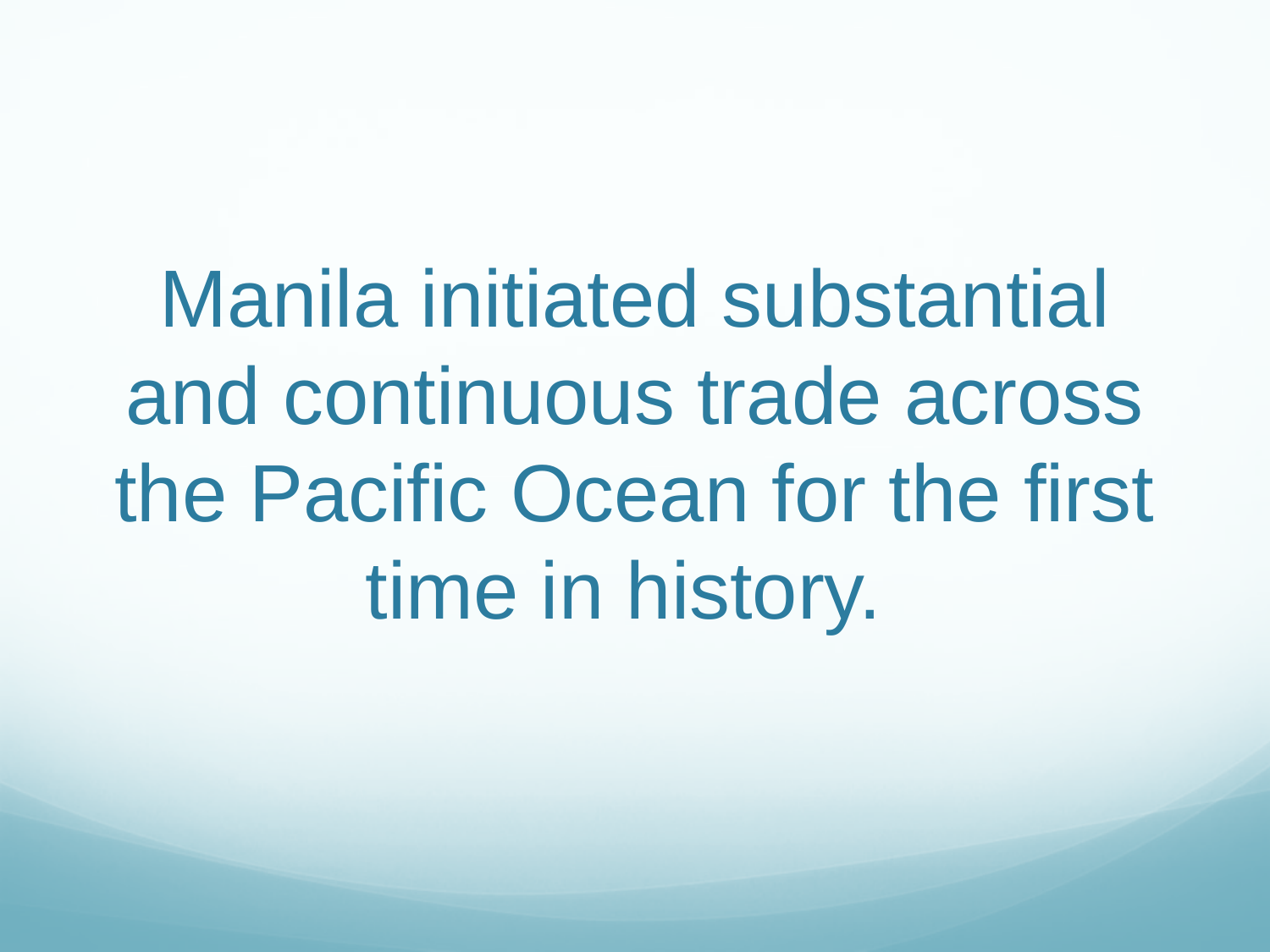

# Manila initiated substantial and continuous trade across the Pacific Ocean for the first time in history.